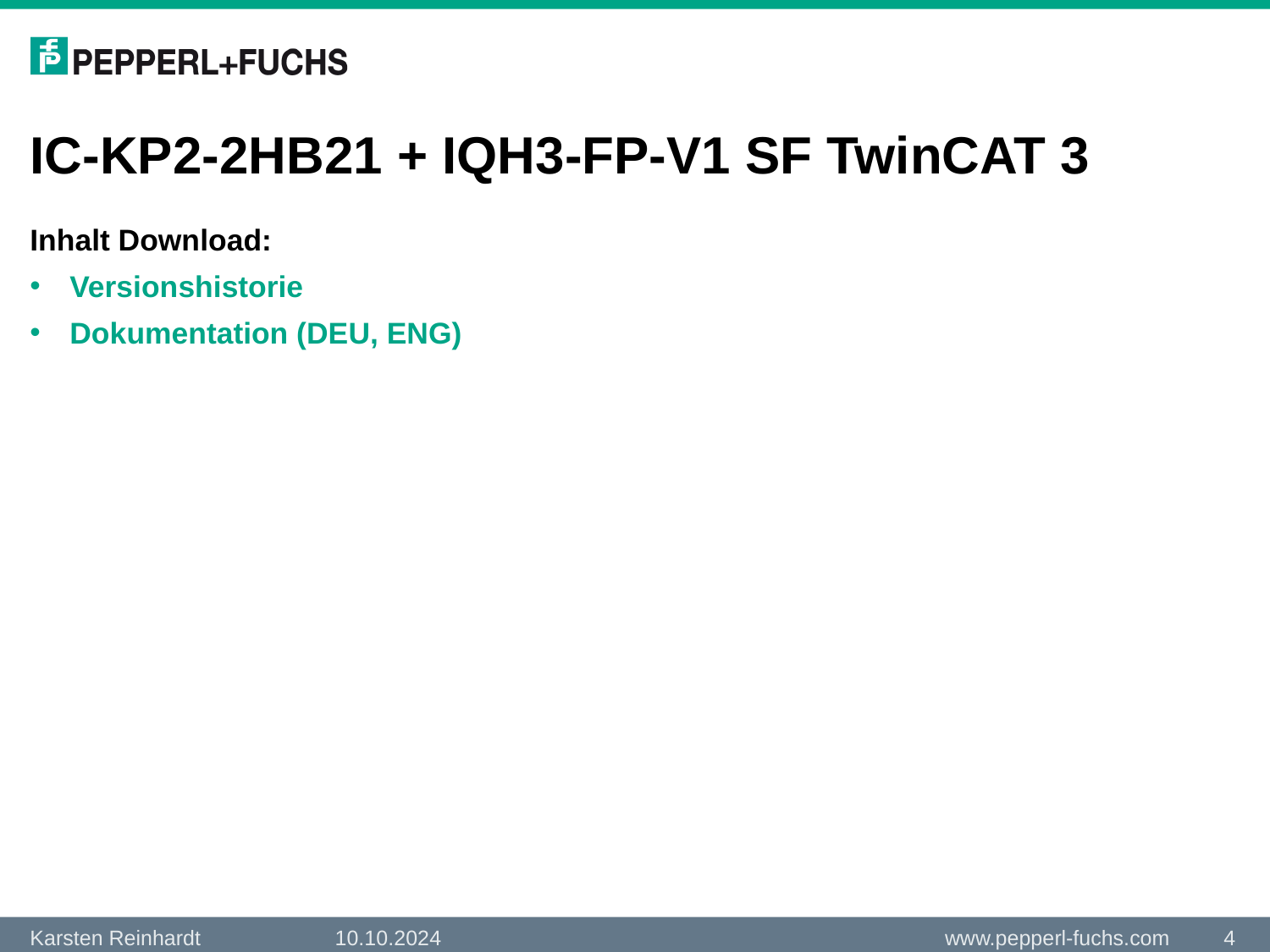

# IC-KP2-2HB21 + IQH3-FP-V1 SF TwinCAT 3
Inhalt Download:
Versionshistorie
Dokumentation (DEU, ENG)
10.10.2024
4
Karsten Reinhardt